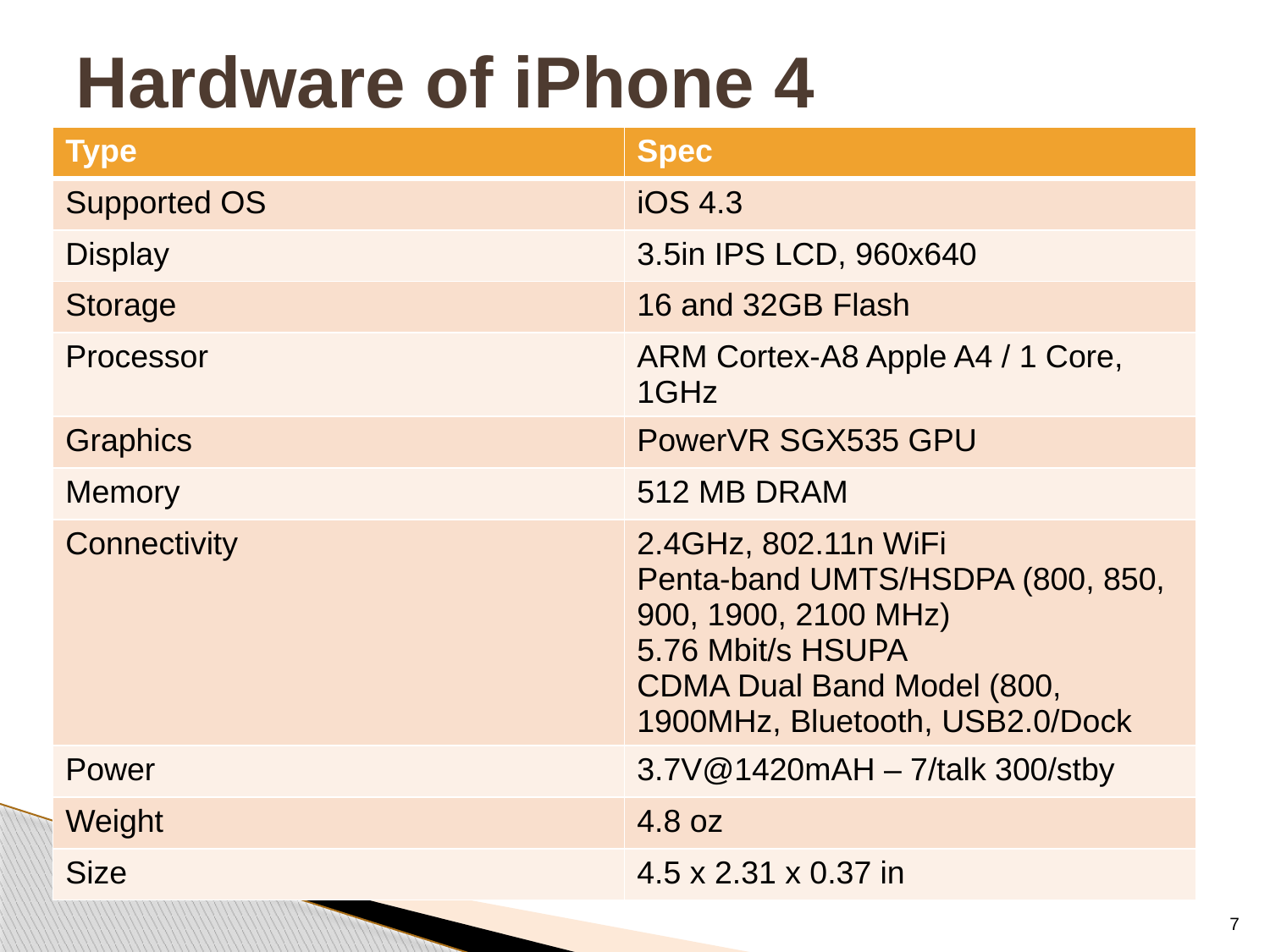

# Hardware of iPhone 4
| Type | Spec |
| --- | --- |
| Supported OS | iOS 4.3 |
| Display | 3.5in IPS LCD, 960x640 |
| Storage | 16 and 32GB Flash |
| Processor | ARM Cortex-A8 Apple A4 / 1 Core, 1GHz |
| Graphics | PowerVR SGX535 GPU |
| Memory | 512 MB DRAM |
| Connectivity | 2.4GHz, 802.11n WiFi Penta-band UMTS/HSDPA (800, 850, 900, 1900, 2100 MHz) 5.76 Mbit/s HSUPA CDMA Dual Band Model (800, 1900MHz, Bluetooth, USB2.0/Dock |
| Power | 3.7V@1420mAH – 7/talk 300/stby |
| Weight | 4.8 oz |
| Size | 4.5 x 2.31 x 0.37 in |
7